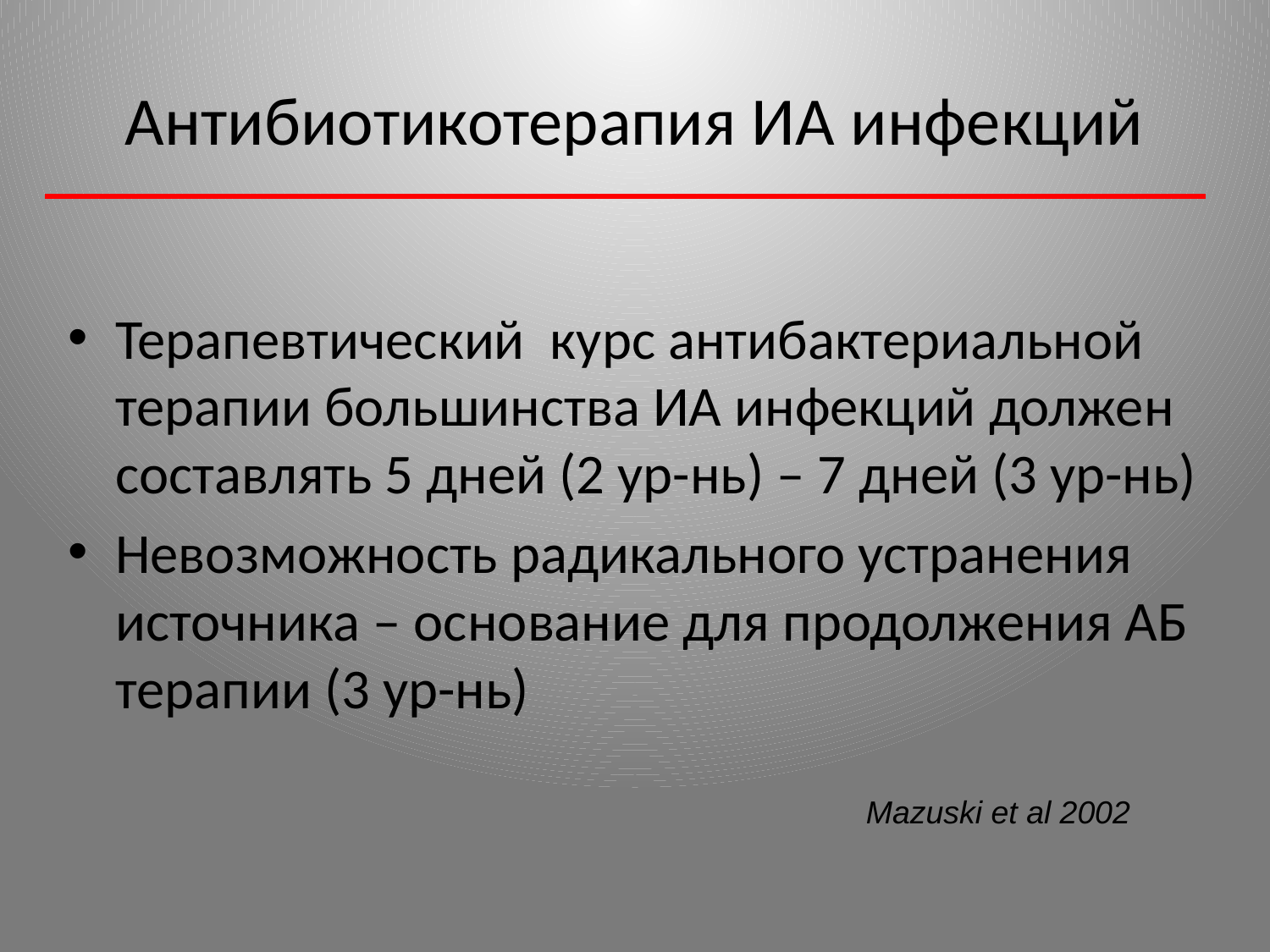

# Антибиотикотерапия ИА инфекций
Терапевтический  курс антибактериальной терапии большинства ИА инфекций должен составлять 5 дней (2 ур-нь) – 7 дней (3 ур-нь)
Невозможность радикального устранения источника – основание для продолжения АБ терапии (3 ур-нь)
Mazuski et al 2002